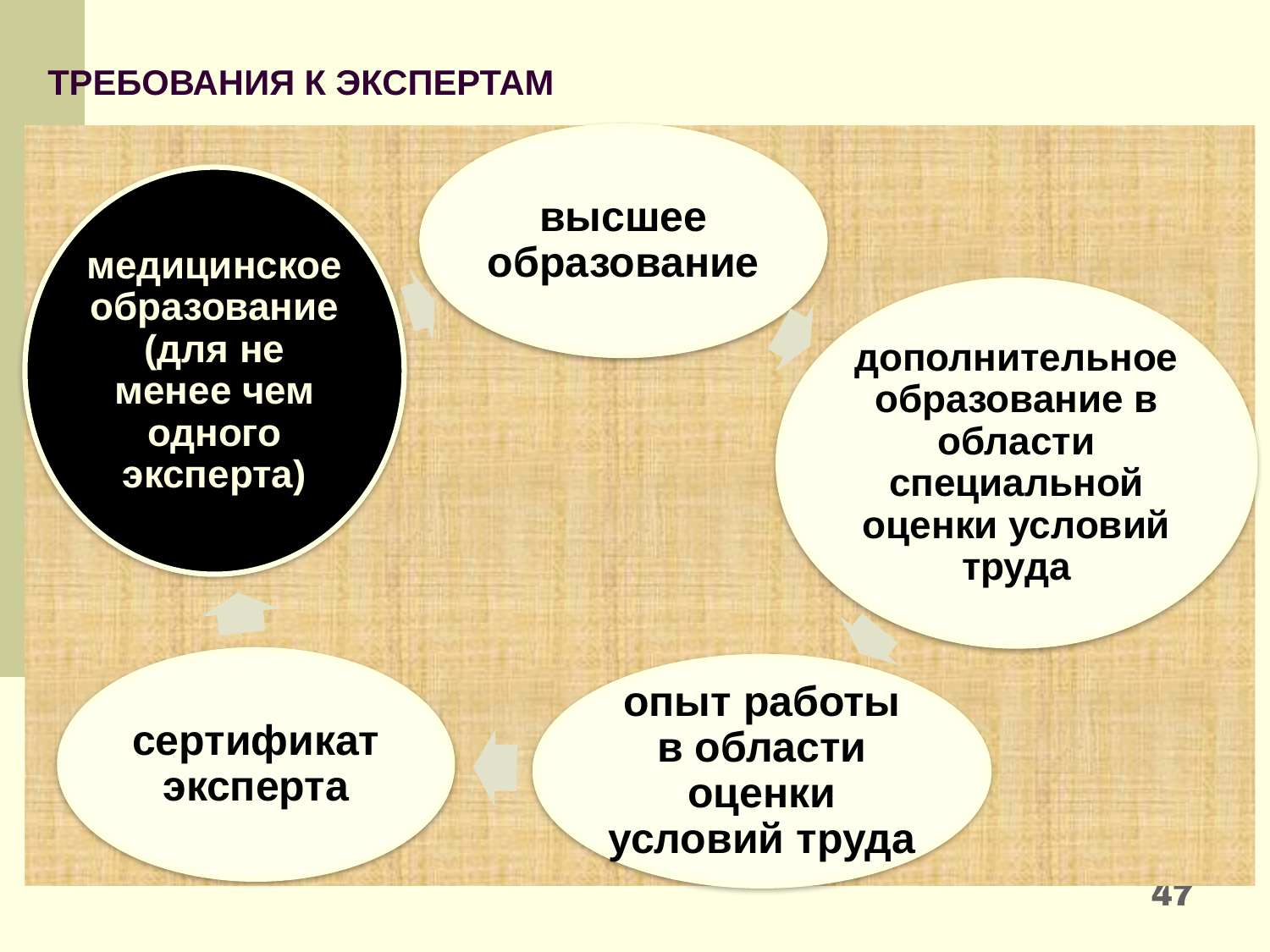

# ТРЕБОВАНИЯ К ЭКСПЕРТАМ
высшее образование

дополнительное образование в области специальной оценки условий труда

опыт работы в области оценки условий труда

сертификат эксперта

медицинское образование (для не менее чем одного эксперта)

47